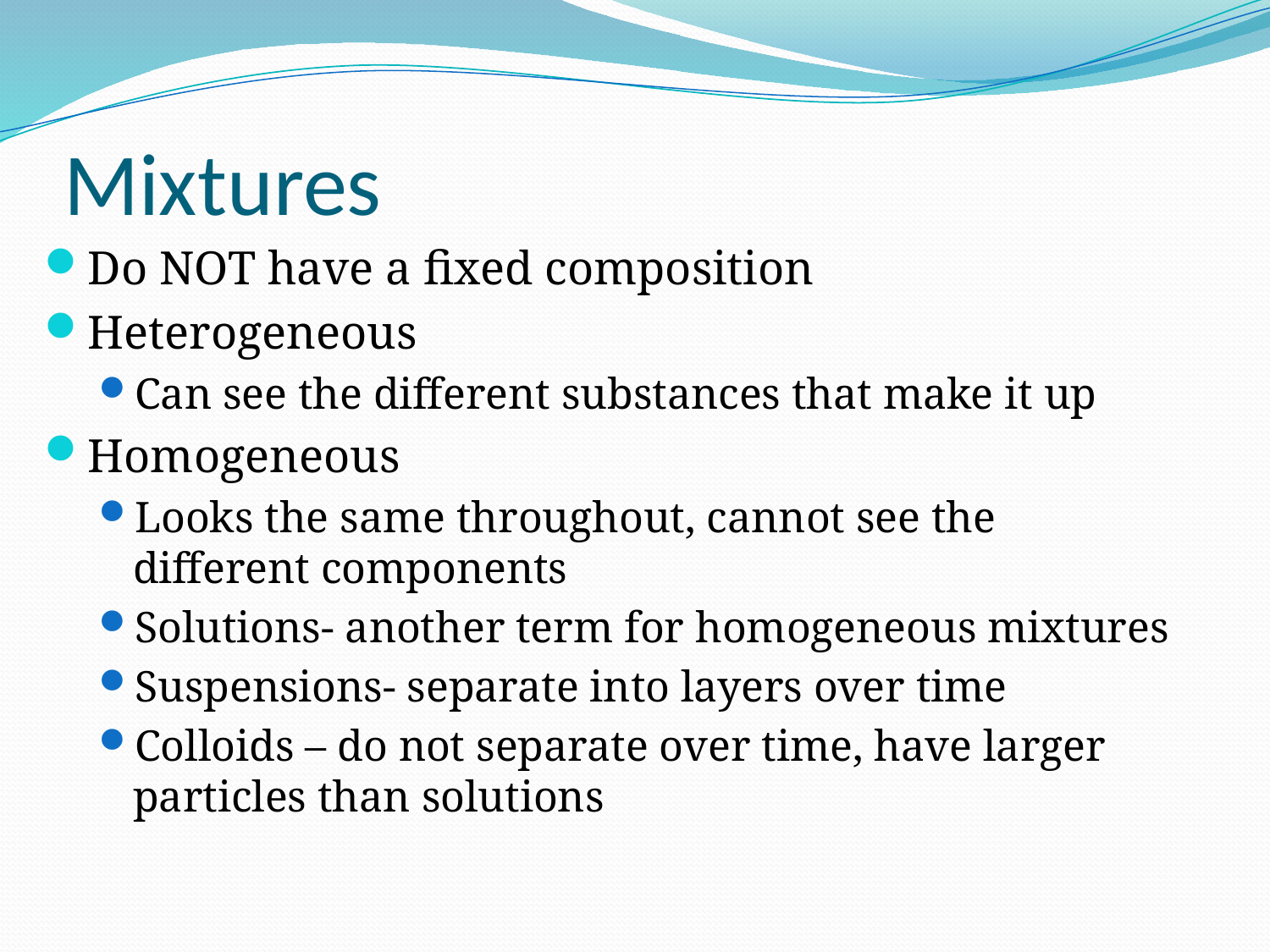

# Mixtures
Do NOT have a fixed composition
Heterogeneous
Can see the different substances that make it up
Homogeneous
Looks the same throughout, cannot see the different components
Solutions- another term for homogeneous mixtures
Suspensions- separate into layers over time
Colloids – do not separate over time, have larger particles than solutions